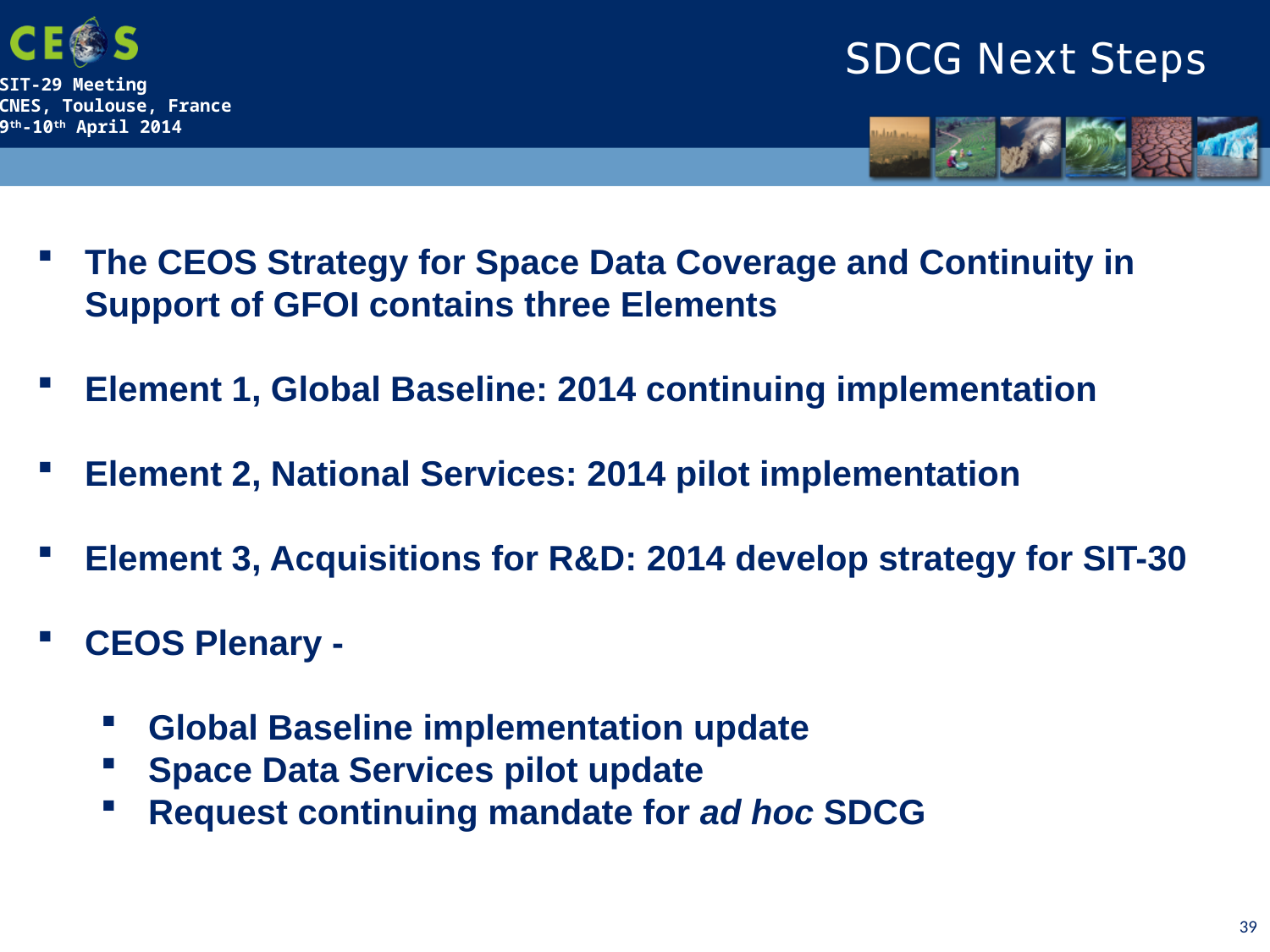

SDCG Next Steps
The CEOS Strategy for Space Data Coverage and Continuity in Support of GFOI contains three Elements

Element 1, Global Baseline: 2014 continuing implementation

Element 2, National Services: 2014 pilot implementation

Element 3, Acquisitions for R&D: 2014 develop strategy for SIT-30

CEOS Plenary -

Global Baseline implementation update
Space Data Services pilot update
Request continuing mandate for ad hoc SDCG

39